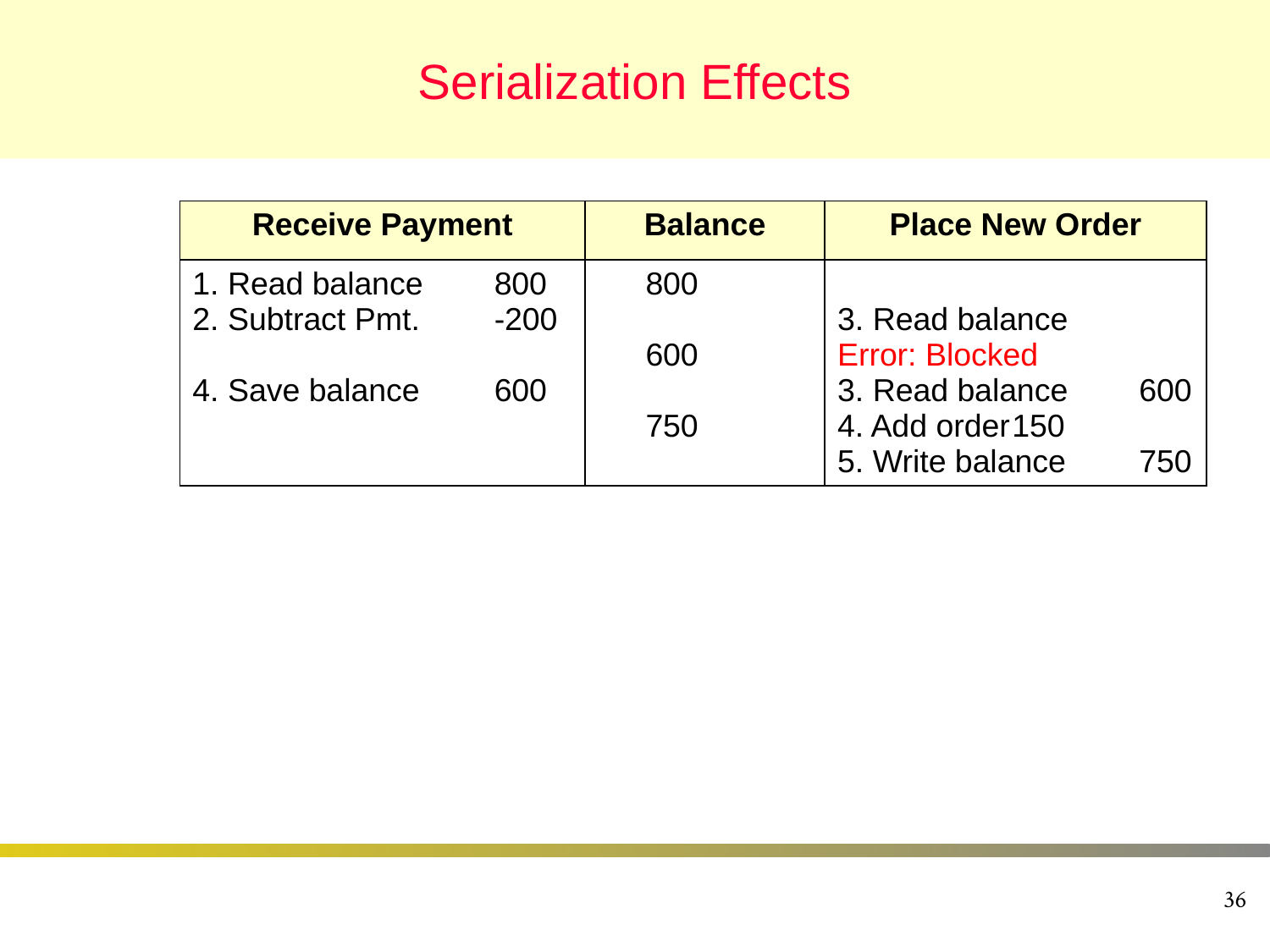

# Serialization Effects
| Receive Payment | Balance | Place New Order |
| --- | --- | --- |
| 1. Read balance 800 2. Subtract Pmt. -200 4. Save balance 600 | 800 600 750 | 3. Read balance Error: Blocked 3. Read balance 600 4. Add order 150 5. Write balance 750 |
36